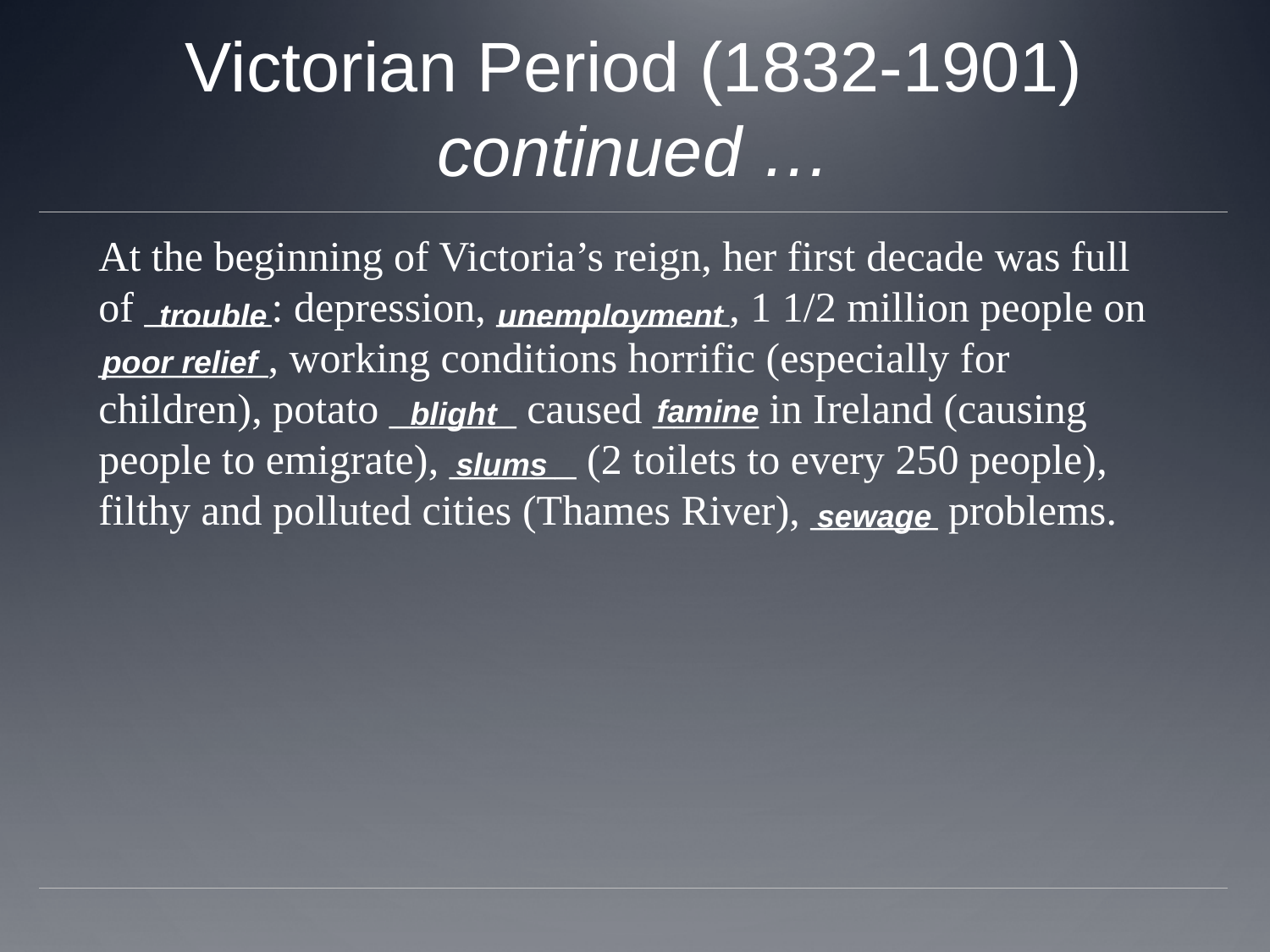

# Victorian Period (1832-1901) continued …
At the beginning of Victoria’s reign, her first decade was full of ______: depression, ___________, 1 1/2 million people on ________, working conditions horrific (especially for children), potato ______ caused _____ in Ireland (causing people to emigrate), ______ (2 toilets to every 250 people), filthy and polluted cities (Thames River), ______ problems.
trouble
unemployment
poor relief
famine
blight
slums
sewage